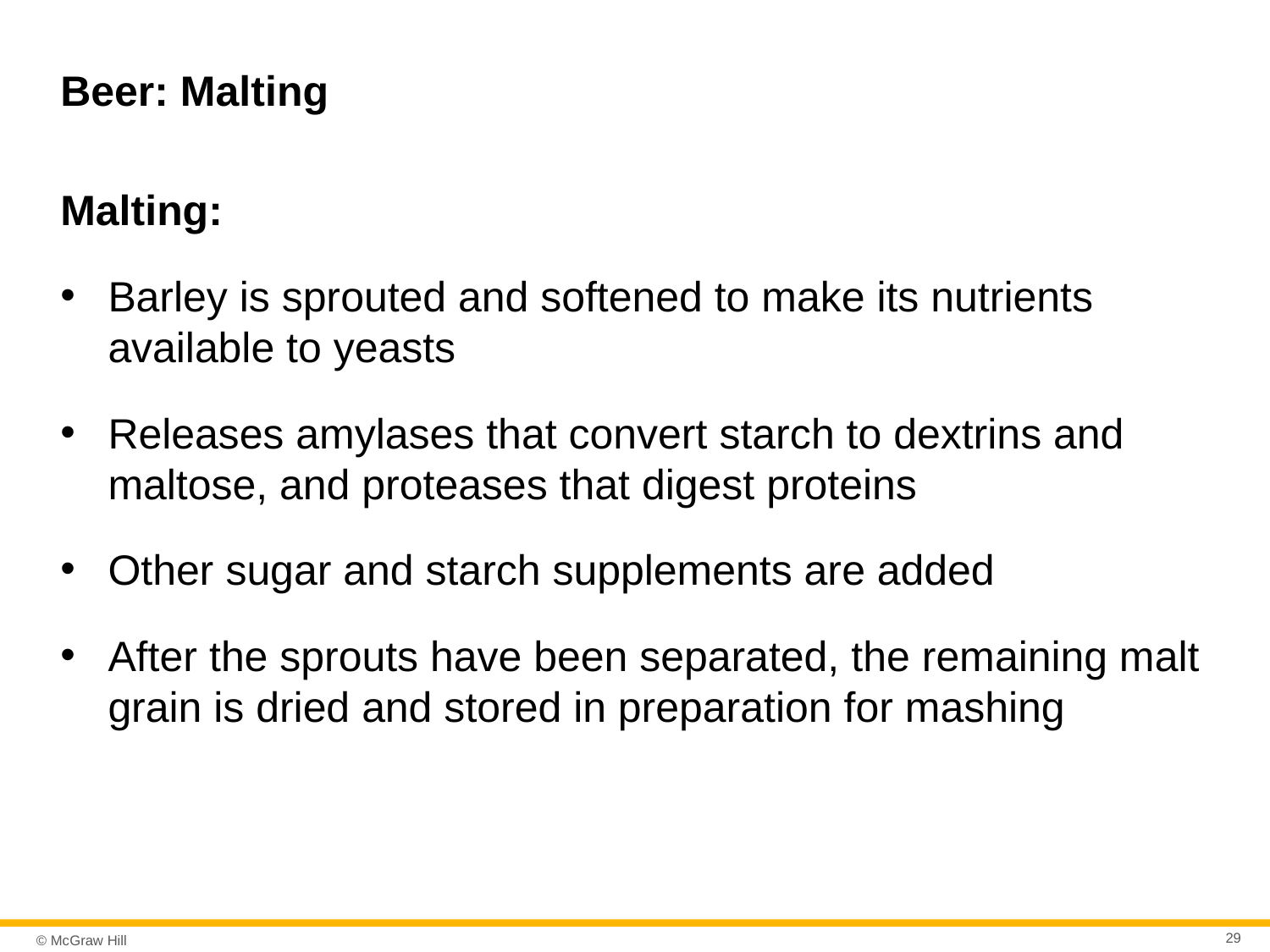

# Beer: Malting
Malting:
Barley is sprouted and softened to make its nutrients available to yeasts
Releases amylases that convert starch to dextrins and maltose, and proteases that digest proteins
Other sugar and starch supplements are added
After the sprouts have been separated, the remaining malt grain is dried and stored in preparation for mashing